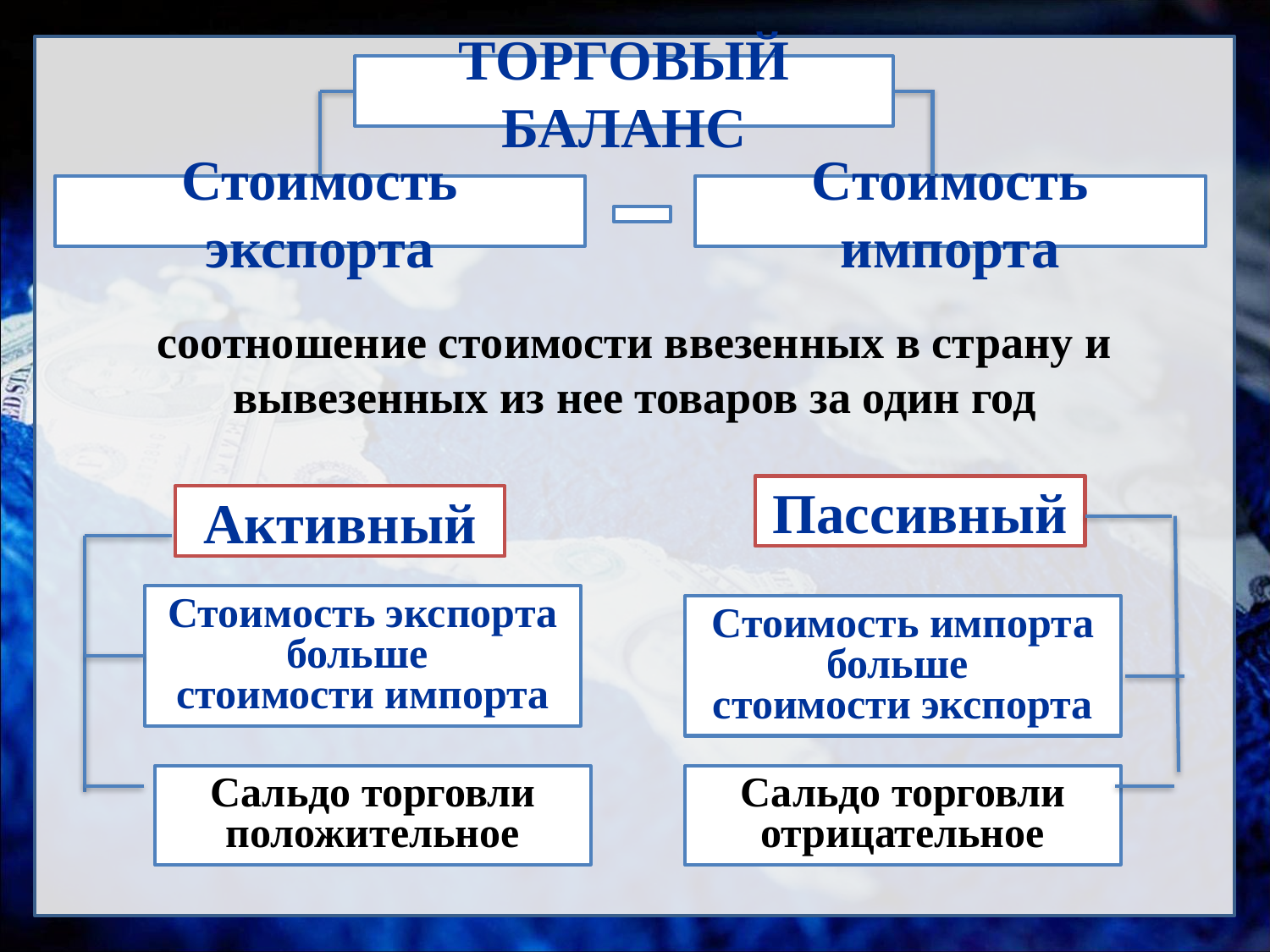

#
ТОРГОВЫЙ БАЛАНС
Стоимость экспорта
Стоимость импорта

соотношение стоимости ввезенных в страну и вывезенных из нее товаров за один год
Пассивный
Активный
Стоимость экспорта больше
стоимости импорта
Стоимость импорта больше
стоимости экспорта
Сальдо торговли положительное
Сальдо торговли отрицательное